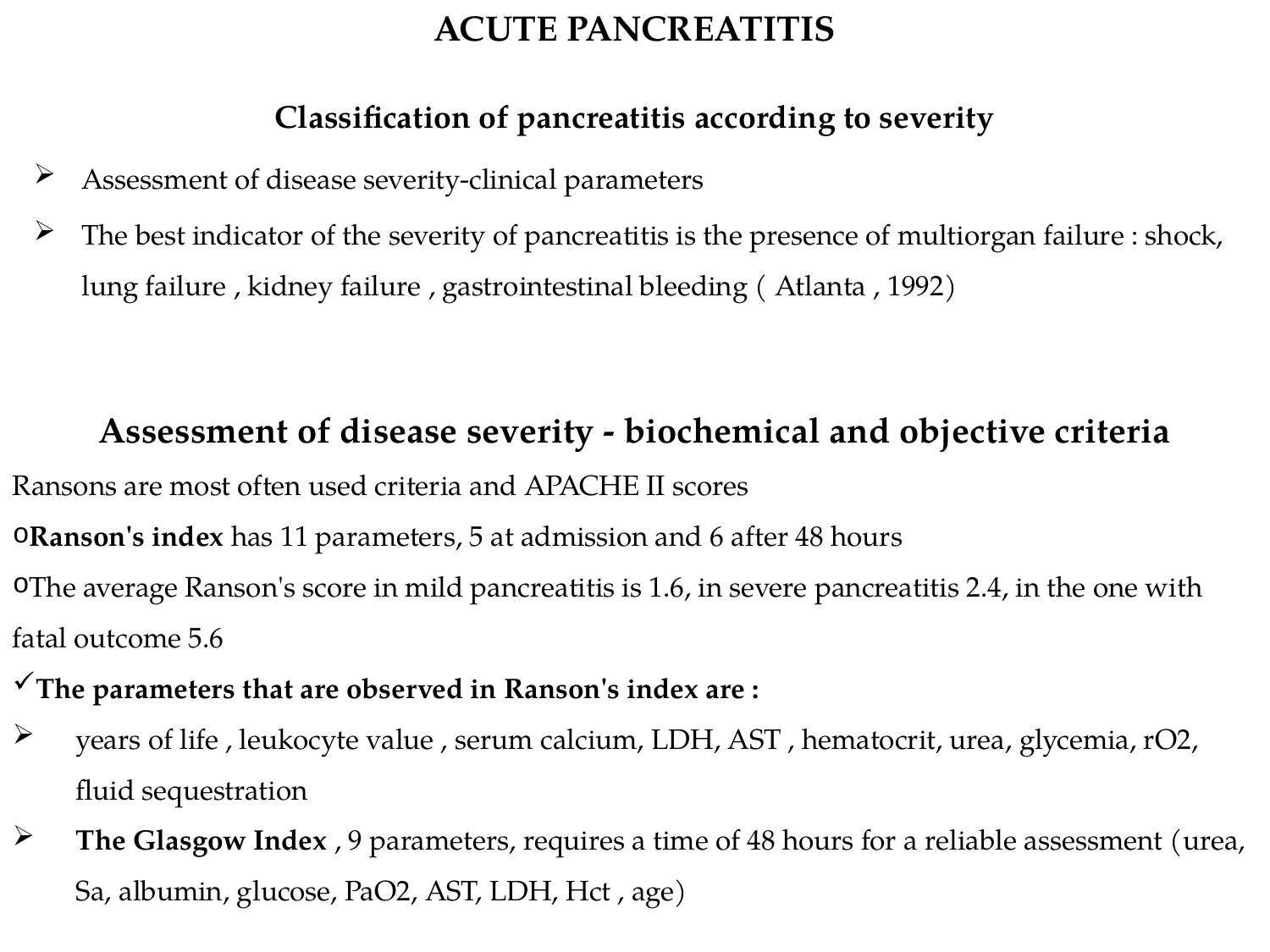

ACUTE PANCREATITIS
# Classification of pancreatitis according to severity
Assessment of disease severity-clinical parameters
The best indicator of the severity of pancreatitis is the presence of multiorgan failure : shock, lung failure , kidney failure , gastrointestinal bleeding ( Atlanta , 1992)

Assessment of disease severity - biochemical and objective criteria
Ransons are most often used criteria and APACHE II scores
Ranson's index has 11 parameters, 5 at admission and 6 after 48 hours
The average Ranson's score in mild pancreatitis is 1.6, in severe pancreatitis 2.4, in the one with fatal outcome 5.6
The parameters that are observed in Ranson's index are :
years of life , leukocyte value , serum calcium, LDH, AST , hematocrit, urea, glycemia, rO2, fluid sequestration
The Glasgow Index , 9 parameters, requires a time of 48 hours for a reliable assessment (urea, Sa, albumin, glucose, PaO2, AST, LDH, Hct , age)